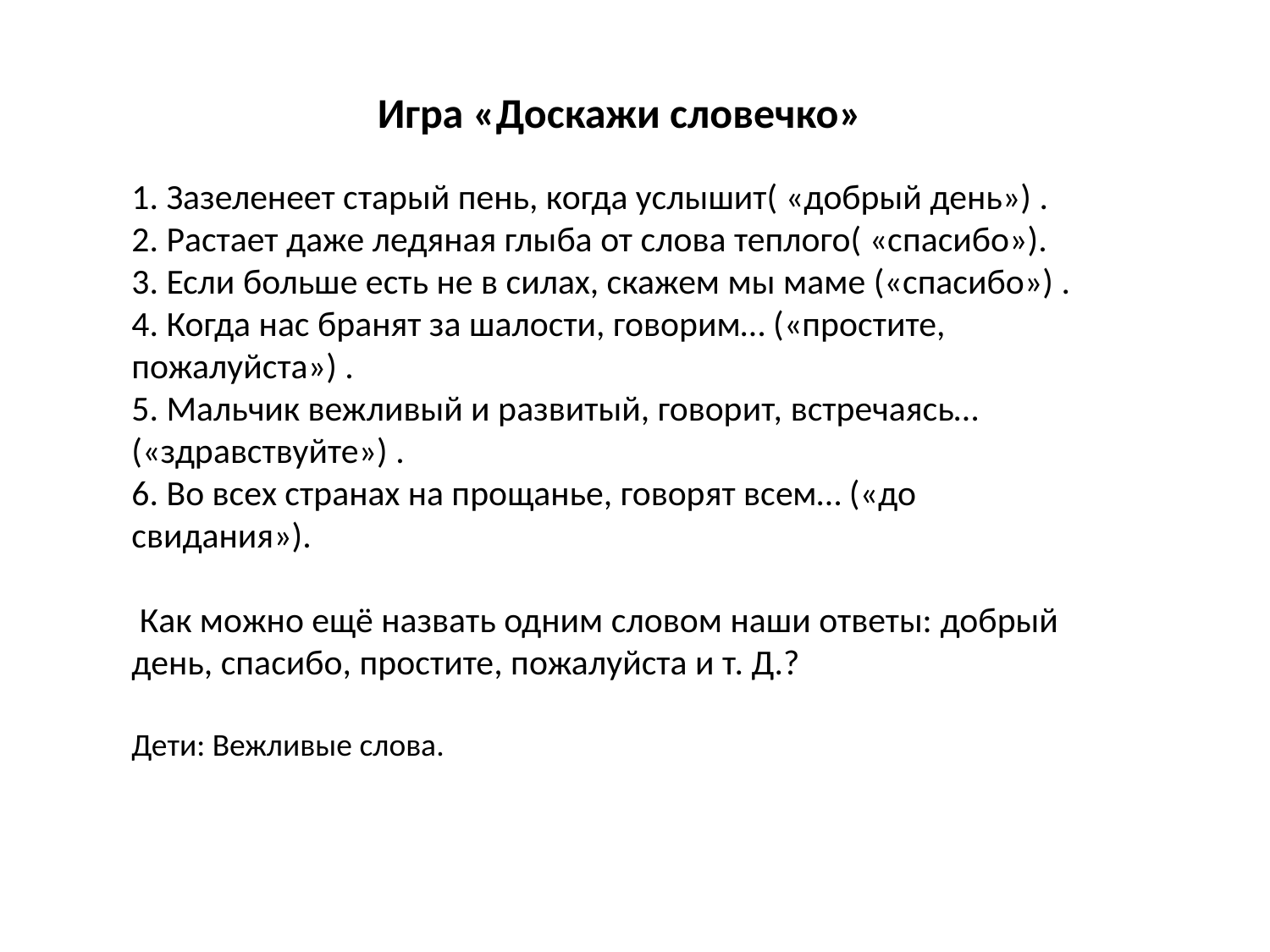

Игра «Доскажи словечко»
1. Зазеленеет старый пень, когда услышит( «добрый день») .
2. Растает даже ледяная глыба от слова теплого( «спасибо»).
3. Если больше есть не в силах, скажем мы маме («спасибо») .
4. Когда нас бранят за шалости, говорим… («простите, пожалуйста») .
5. Мальчик вежливый и развитый, говорит, встречаясь…(«здравствуйте») .
6. Во всех странах на прощанье, говорят всем… («до свидания»).
 Как можно ещё назвать одним словом наши ответы: добрый день, спасибо, простите, пожалуйста и т. Д.?
Дети: Вежливые слова.